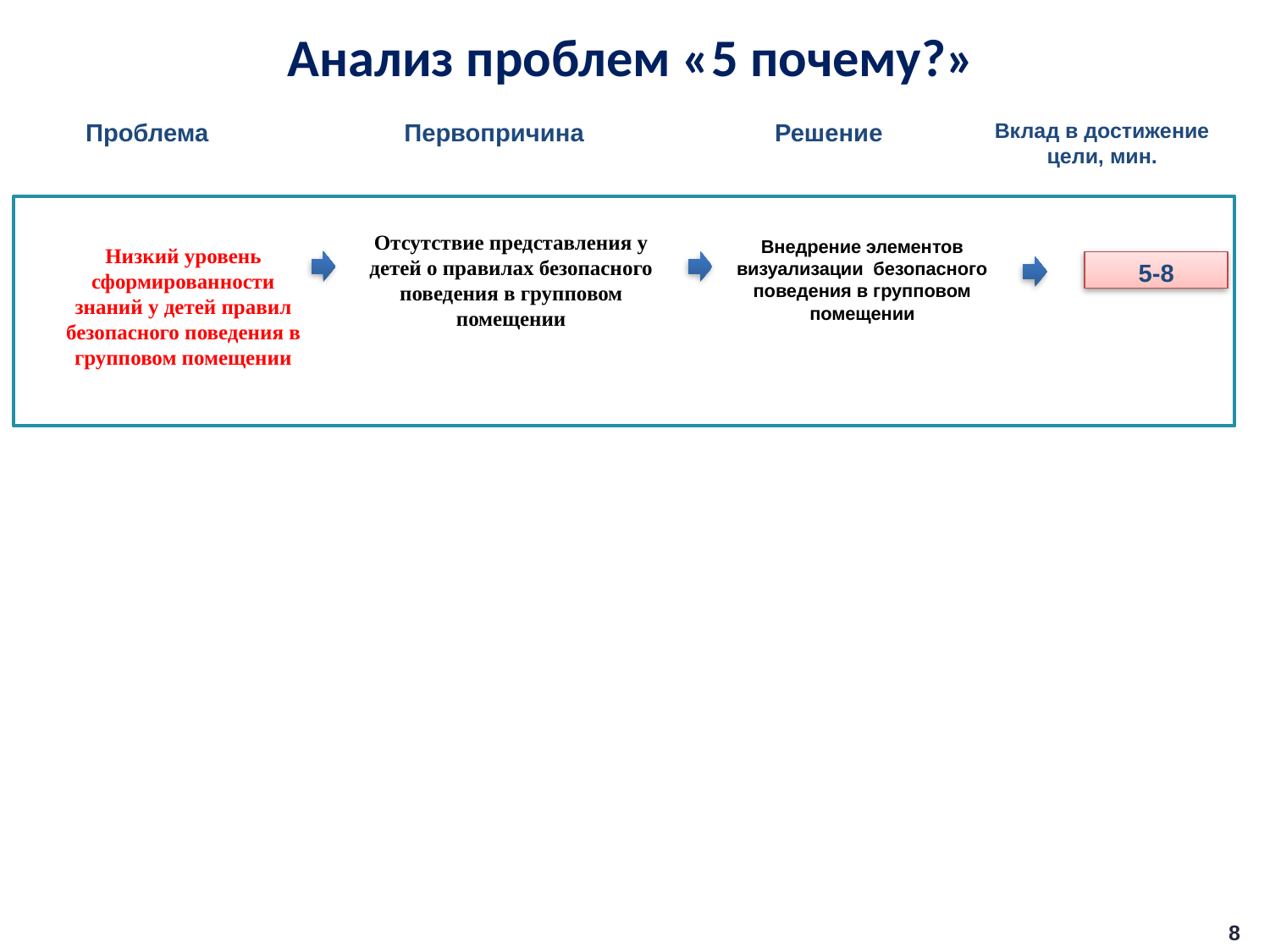

Анализ проблем «5 почему?»
Проблема
Первопричина
Решение
Вклад в достижение цели, мин.

Низкий уровень сформированности знаний у детей правил безопасного поведения в групповом помещении

Отсутствие представления у детей о правилах безопасного поведения в групповом помещении
Внедрение элементов визуализации  безопасного поведения в групповом помещении

5-8

8